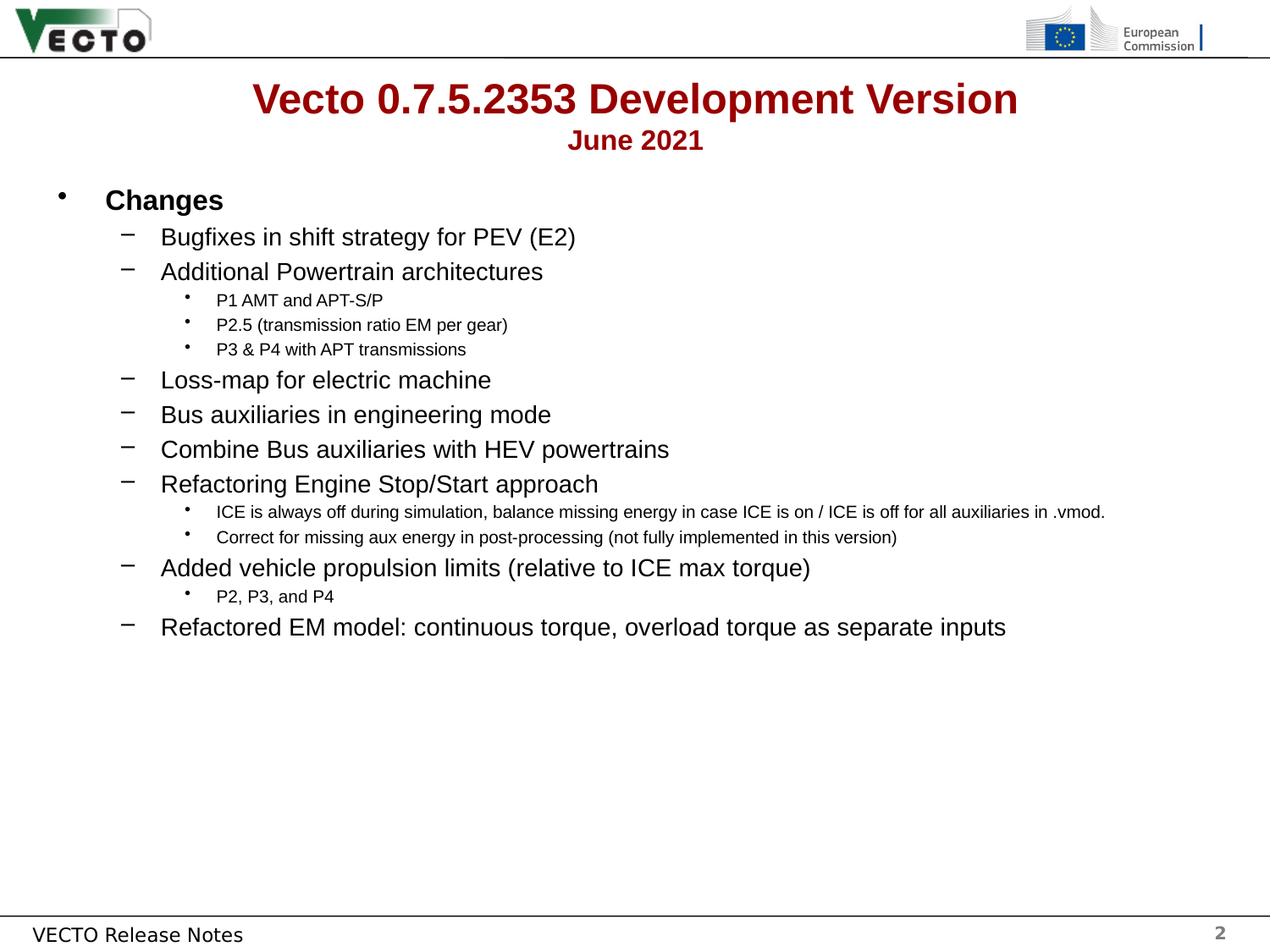

# Vecto 0.7.5.2353 Development Version June 2021
Changes
Bugfixes in shift strategy for PEV (E2)
Additional Powertrain architectures
P1 AMT and APT-S/P
P2.5 (transmission ratio EM per gear)
P3 & P4 with APT transmissions
Loss-map for electric machine
Bus auxiliaries in engineering mode
Combine Bus auxiliaries with HEV powertrains
Refactoring Engine Stop/Start approach
ICE is always off during simulation, balance missing energy in case ICE is on / ICE is off for all auxiliaries in .vmod.
Correct for missing aux energy in post-processing (not fully implemented in this version)
Added vehicle propulsion limits (relative to ICE max torque)
P2, P3, and P4
Refactored EM model: continuous torque, overload torque as separate inputs